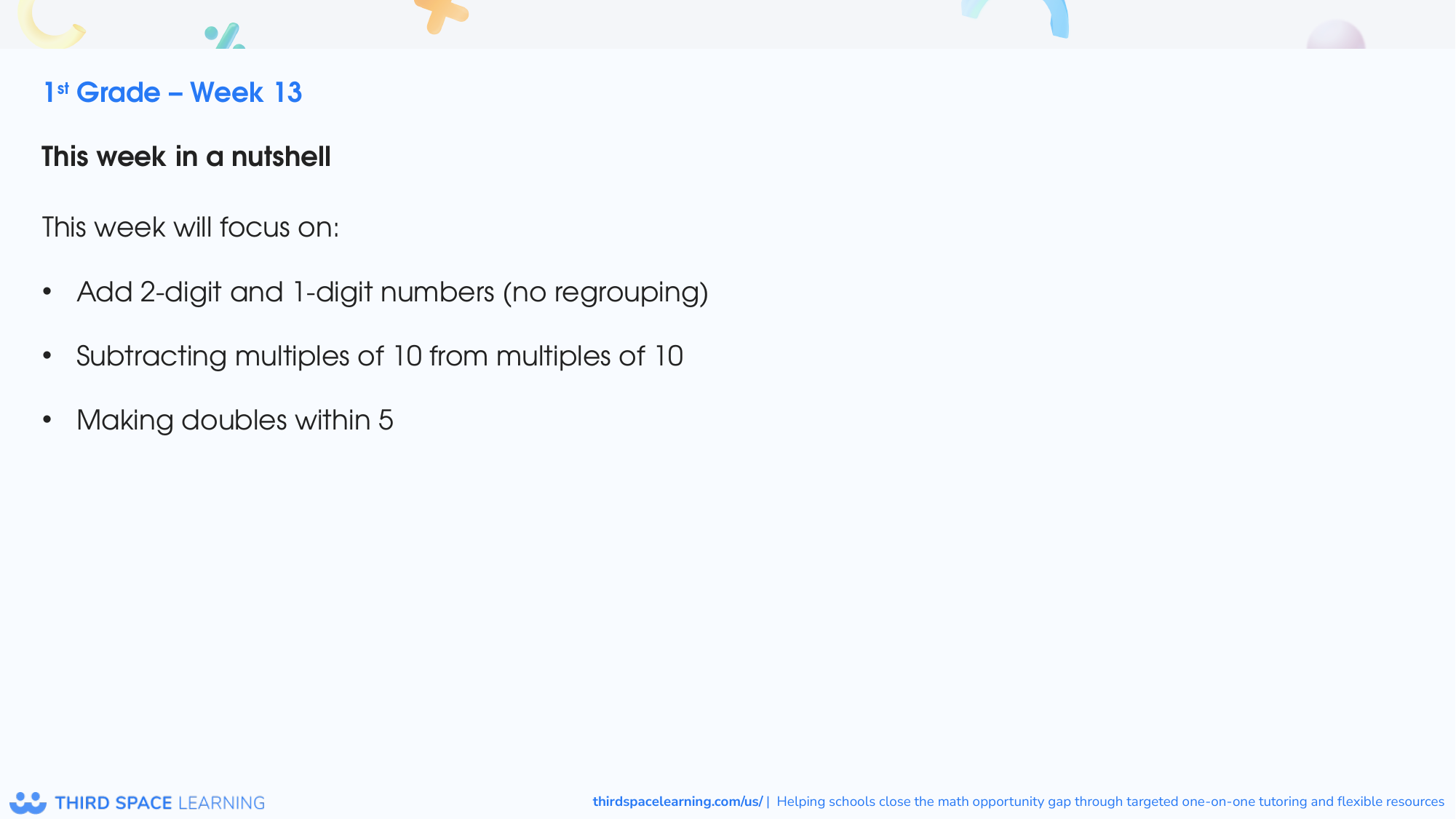

1st Grade – Week 13
This week in a nutshell
This week will focus on:
Add 2-digit and 1-digit numbers (no regrouping)
Subtracting multiples of 10 from multiples of 10
Making doubles within 5